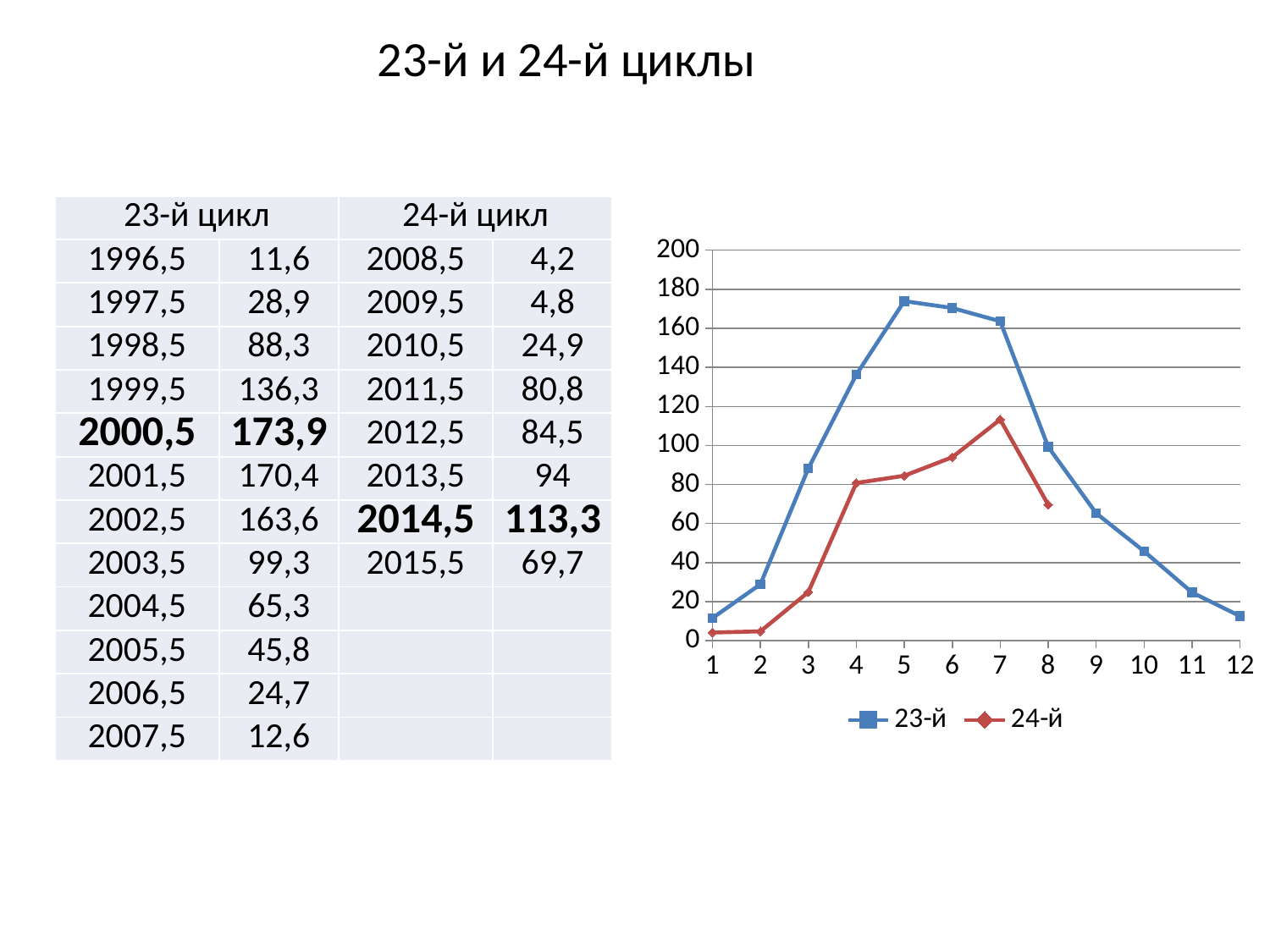

23-й и 24-й циклы
| 23-й цикл |  | 24-й цикл |  |
| --- | --- | --- | --- |
| 1996,5 | 11,6 | 2008,5 | 4,2 |
| 1997,5 | 28,9 | 2009,5 | 4,8 |
| 1998,5 | 88,3 | 2010,5 | 24,9 |
| 1999,5 | 136,3 | 2011,5 | 80,8 |
| 2000,5 | 173,9 | 2012,5 | 84,5 |
| 2001,5 | 170,4 | 2013,5 | 94 |
| 2002,5 | 163,6 | 2014,5 | 113,3 |
| 2003,5 | 99,3 | 2015,5 | 69,7 |
| 2004,5 | 65,3 |  |  |
| 2005,5 | 45,8 |  |  |
| 2006,5 | 24,7 |  |  |
| 2007,5 | 12,6 |  |  |

[unsupported chart]